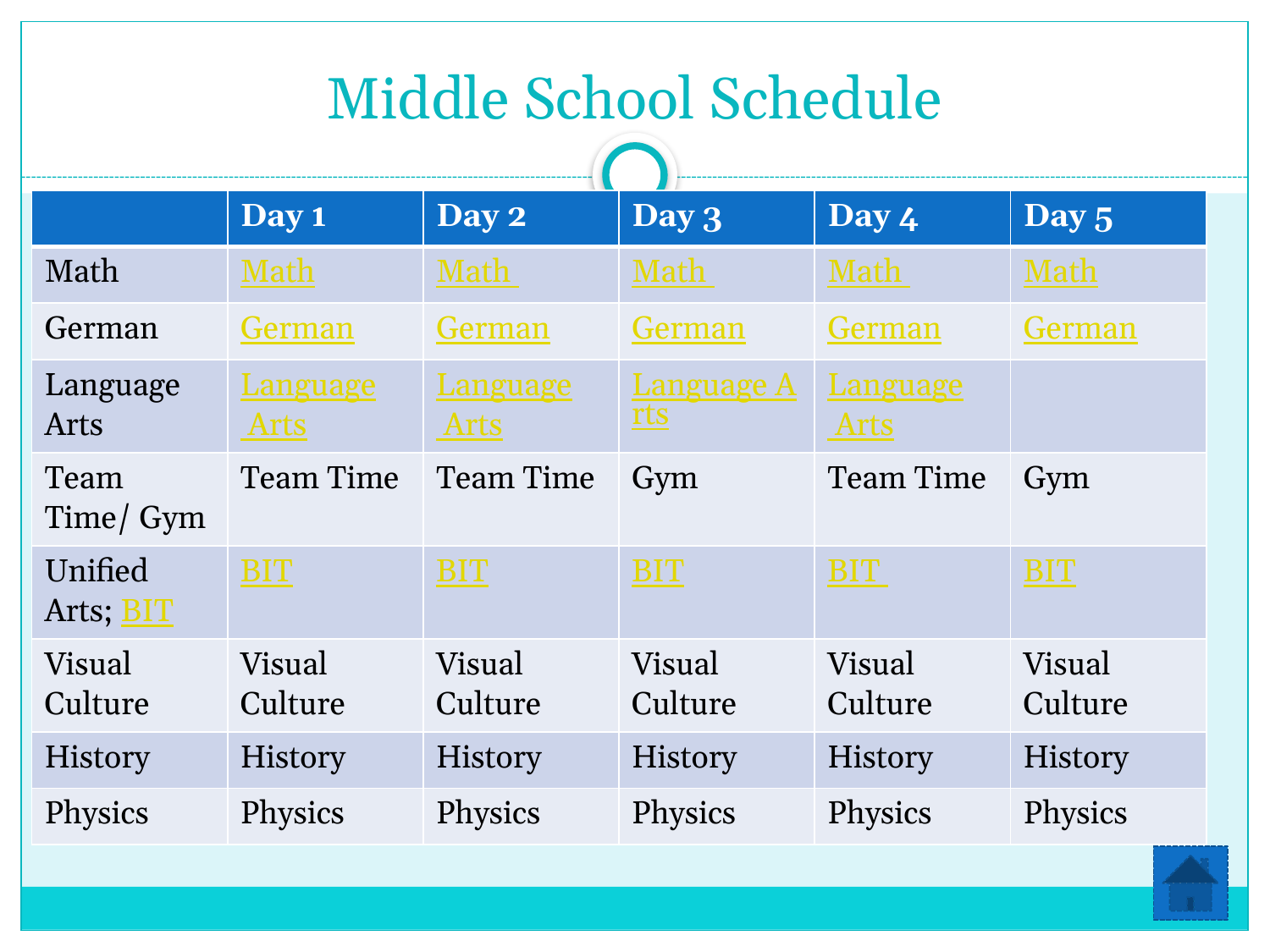

# Middle School Schedule
|  | Day 1 | Day 2 | Day 3 | Day 4 | Day 5 |
| --- | --- | --- | --- | --- | --- |
| Math | Math | Math | Math | Math | Math |
| German | German | German | German | German | German |
| Language Arts | Language Arts | Language Arts | Language Arts | Language Arts |  |
| Team Time/ Gym | Team Time | Team Time | Gym | Team Time | Gym |
| Unified Arts; BIT | BIT | BIT | BIT | BIT | BIT |
| Visual Culture | Visual Culture | Visual Culture | Visual Culture | Visual Culture | Visual Culture |
| History | History | History | History | History | History |
| Physics | Physics | Physics | Physics | Physics | Physics |